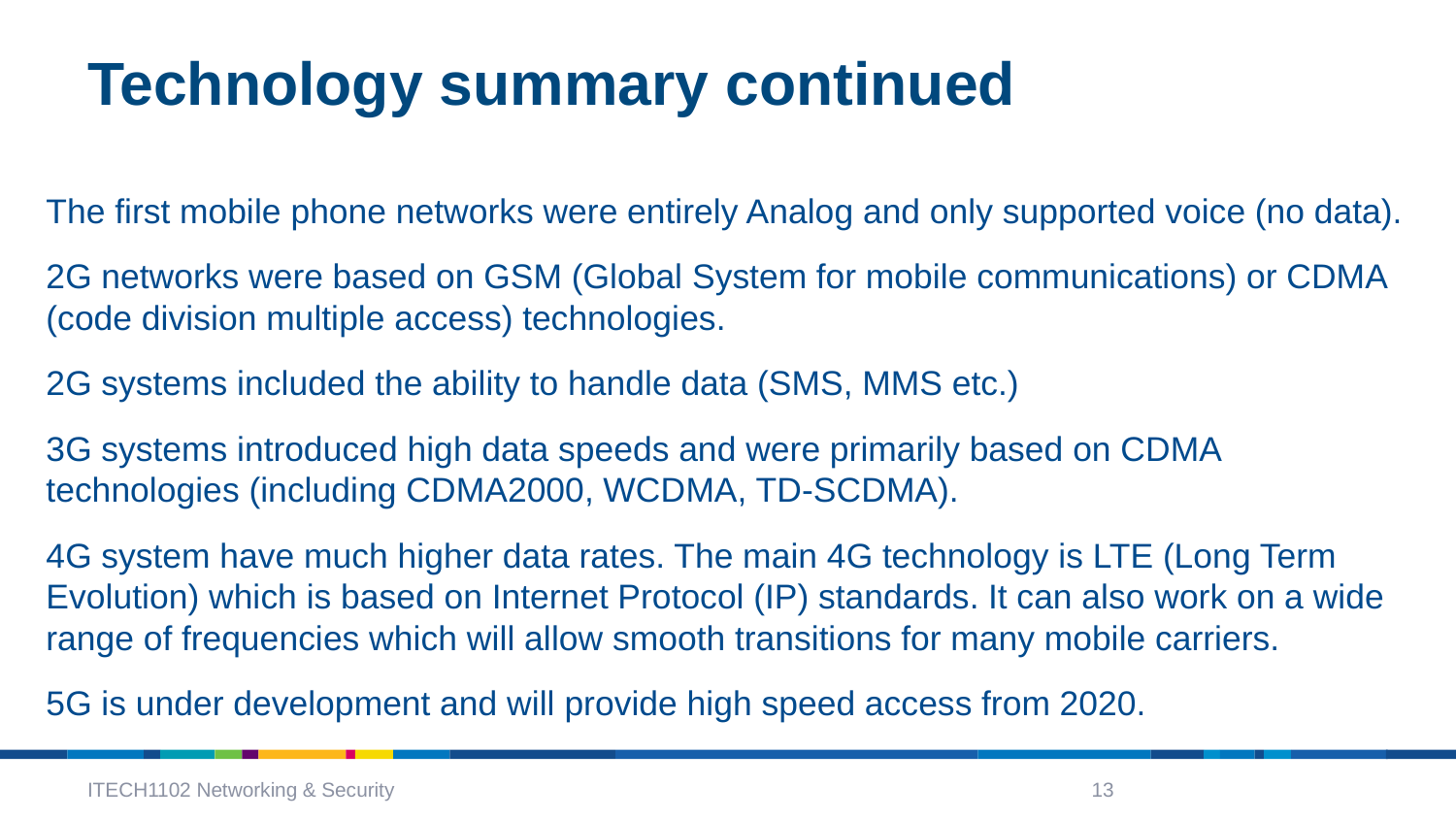

# Technology summary continued
The first mobile phone networks were entirely Analog and only supported voice (no data).
2G networks were based on GSM (Global System for mobile communications) or CDMA (code division multiple access) technologies.
2G systems included the ability to handle data (SMS, MMS etc.)
3G systems introduced high data speeds and were primarily based on CDMA technologies (including CDMA2000, WCDMA, TD-SCDMA).
4G system have much higher data rates. The main 4G technology is LTE (Long Term Evolution) which is based on Internet Protocol (IP) standards. It can also work on a wide range of frequencies which will allow smooth transitions for many mobile carriers.
5G is under development and will provide high speed access from 2020.
ITECH1102 Networking & Security
13